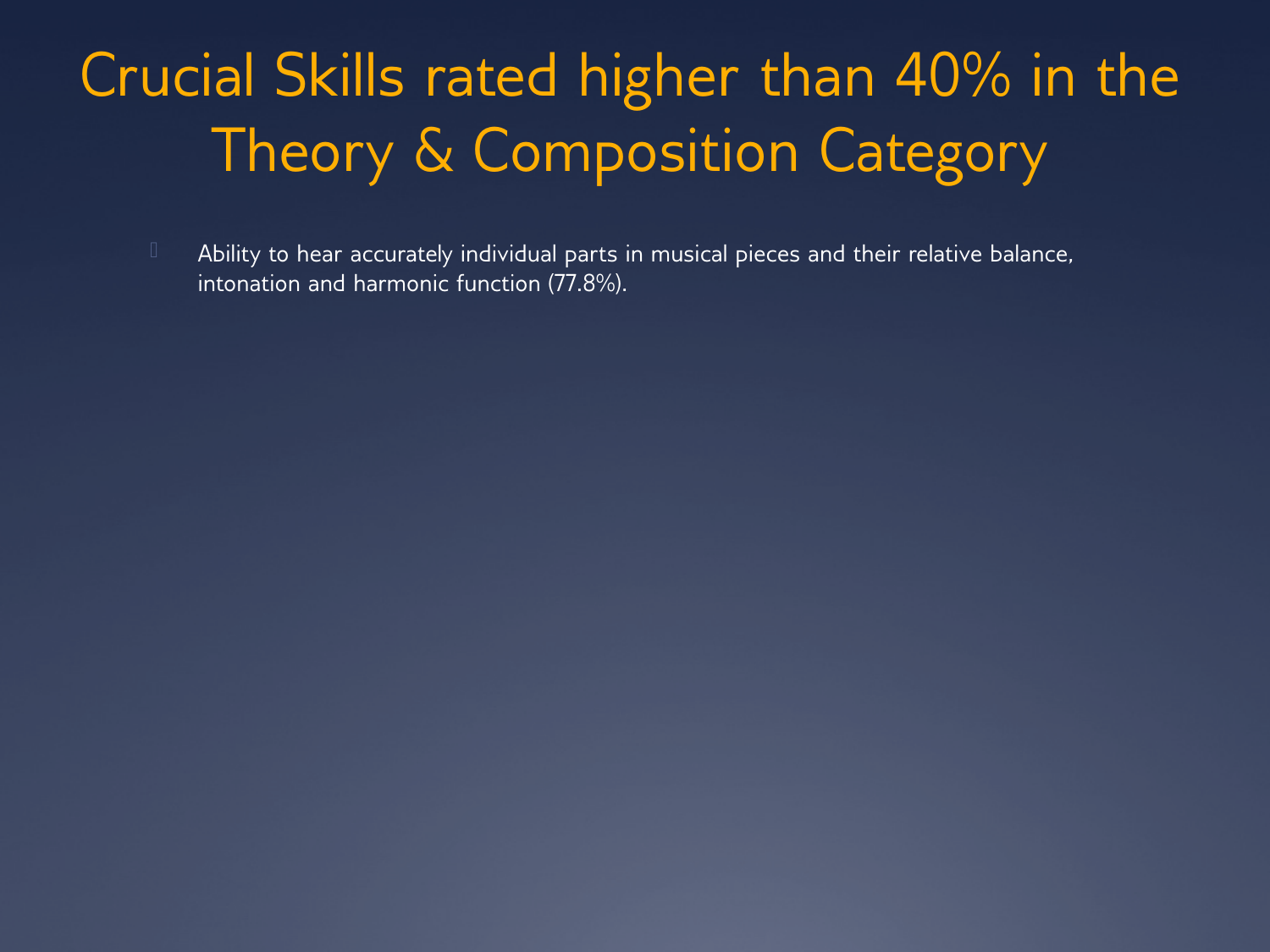

# Crucial Skills rated higher than 40% in the Theory & Composition Category
Ability to hear accurately individual parts in musical pieces and their relative balance, intonation and harmonic function (77.8%).